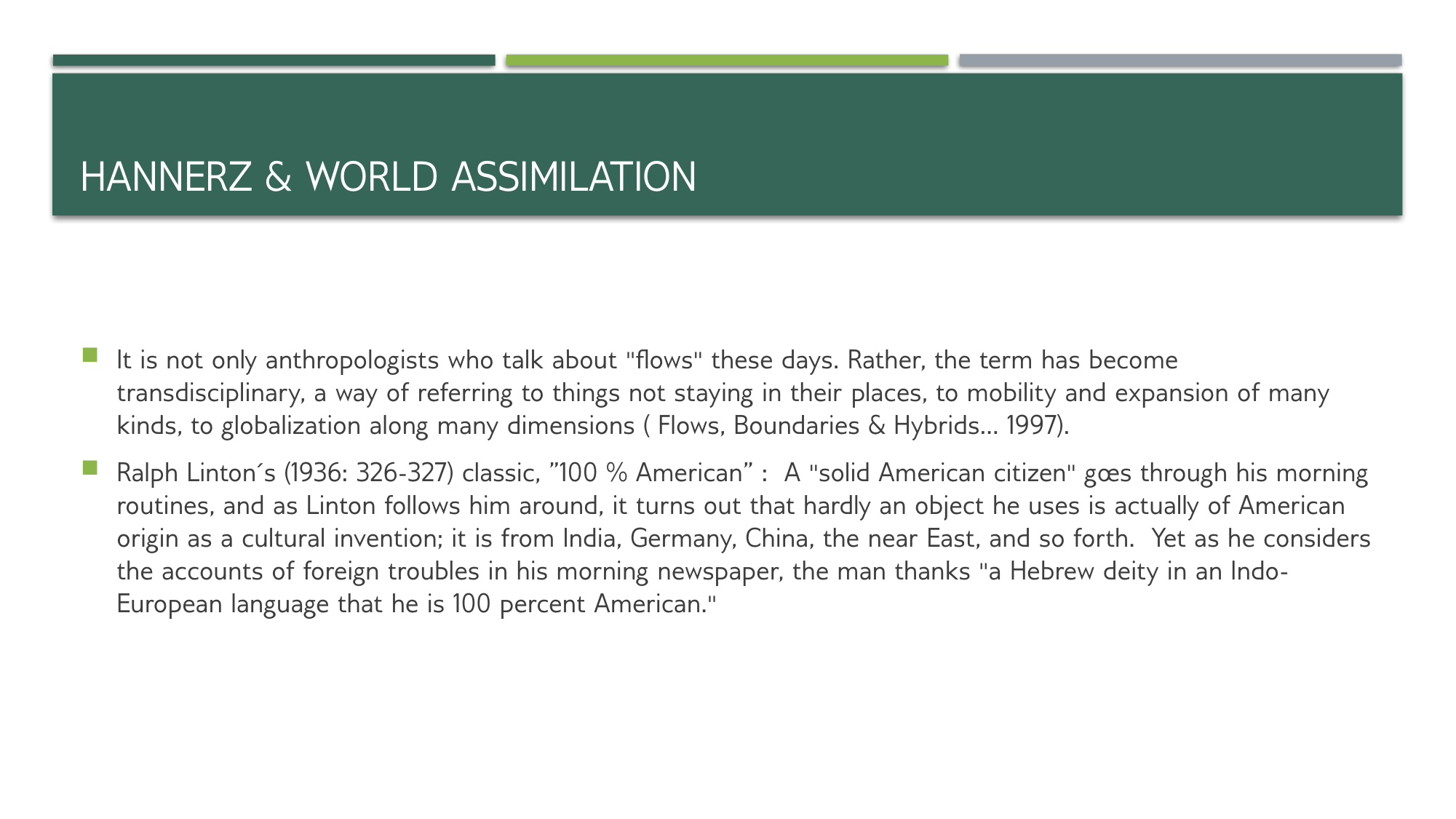

# hannerz & world assimilation
It is not only anthropologists who talk about "flows" these days. Rather, the term has become transdisciplinary, a way of referring to things not staying in their places, to mobility and expansion of many kinds, to globalization along many dimensions ( Flows, Boundaries & Hybrids… 1997).
Ralph Linton´s (1936: 326-327) classic, ”100 % American” :  A "solid American citizen" goes through his morning routines, and as Linton follows him around, it turns out that hardly an object he uses is actually of American origin as a cultural invention; it is from India, Germany, China, the near East, and so forth.  Yet as he considers the accounts of foreign troubles in his morning newspaper, the man thanks "a Hebrew deity in an Indo-European language that he is 100 percent American."